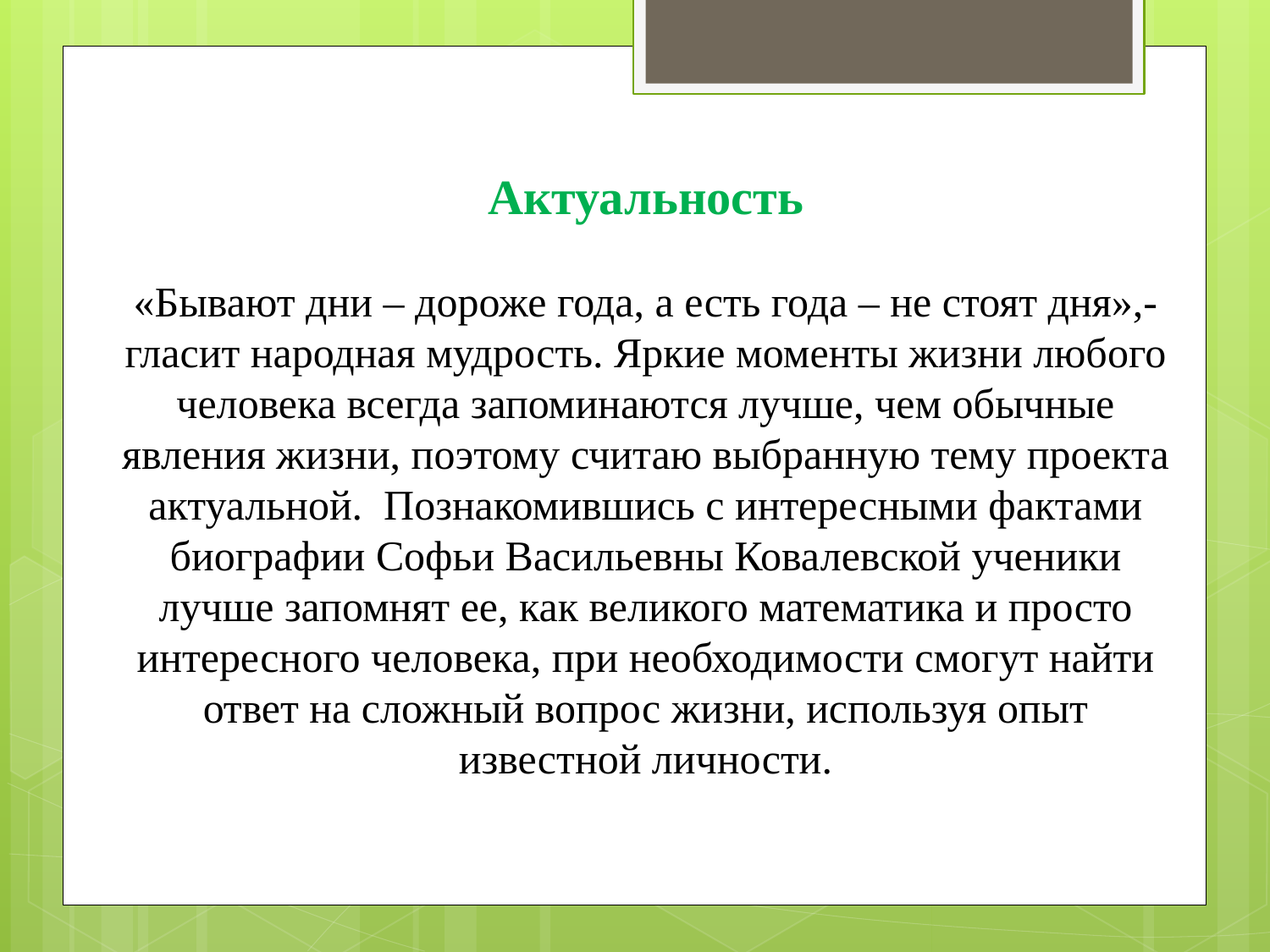

Актуальность

«Бывают дни – дороже года, а есть года – не стоят дня»,- гласит народная мудрость. Яркие моменты жизни любого человека всегда запоминаются лучше, чем обычные явления жизни, поэтому считаю выбранную тему проекта актуальной.  Познакомившись с интересными фактами биографии Софьи Васильевны Ковалевской ученики лучше запомнят ее, как великого математика и просто интересного человека, при необходимости смогут найти ответ на сложный вопрос жизни, используя опыт известной личности.